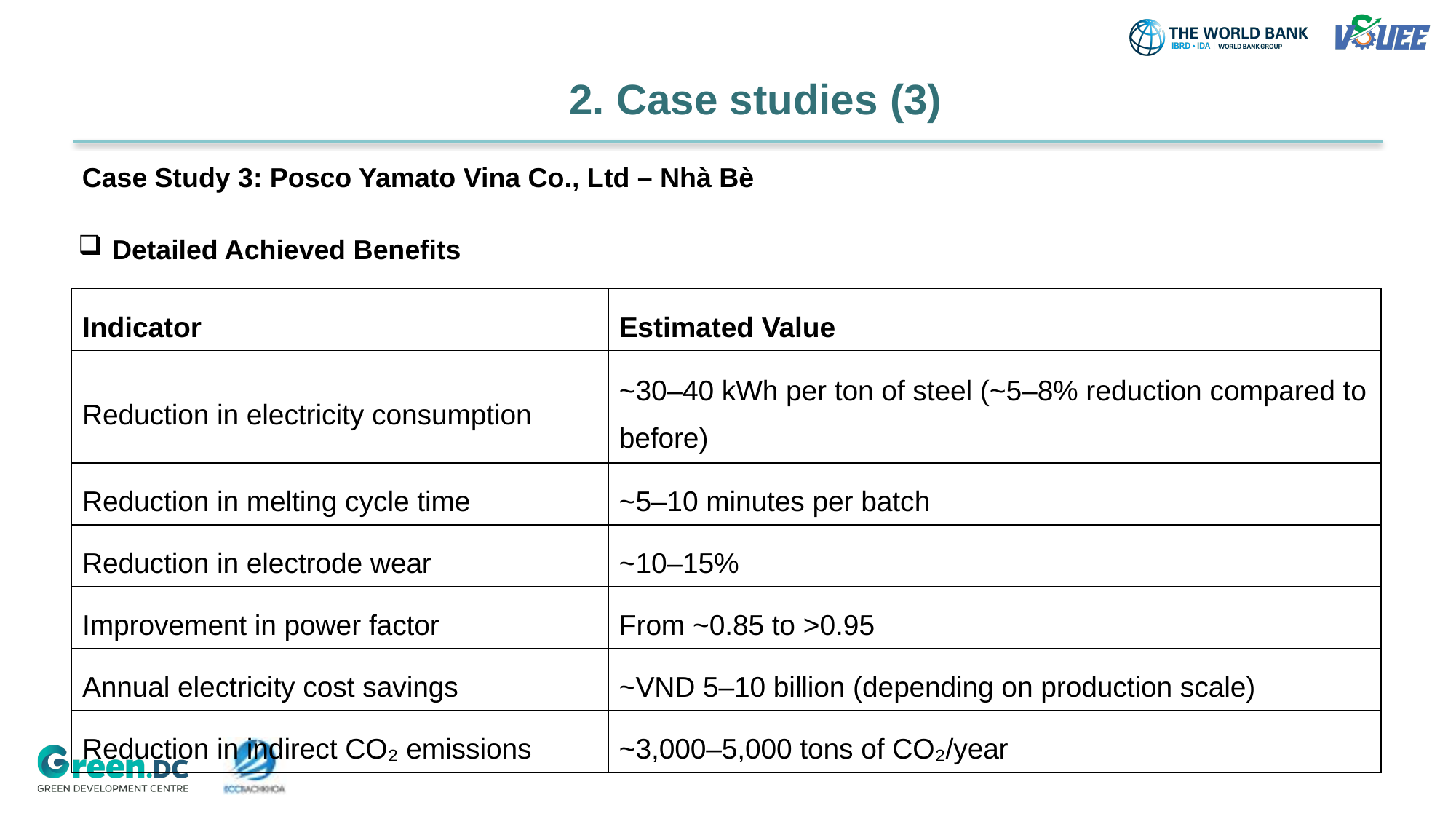

2. Case studies (3)
Case Study 3: Posco Yamato Vina Co., Ltd – Nhà Bè
Detailed Achieved Benefits
| Indicator | Estimated Value |
| --- | --- |
| Reduction in electricity consumption | ~30–40 kWh per ton of steel (~5–8% reduction compared to before) |
| Reduction in melting cycle time | ~5–10 minutes per batch |
| Reduction in electrode wear | ~10–15% |
| Improvement in power factor | From ~0.85 to >0.95 |
| Annual electricity cost savings | ~VND 5–10 billion (depending on production scale) |
| Reduction in indirect CO₂ emissions | ~3,000–5,000 tons of CO₂/year |